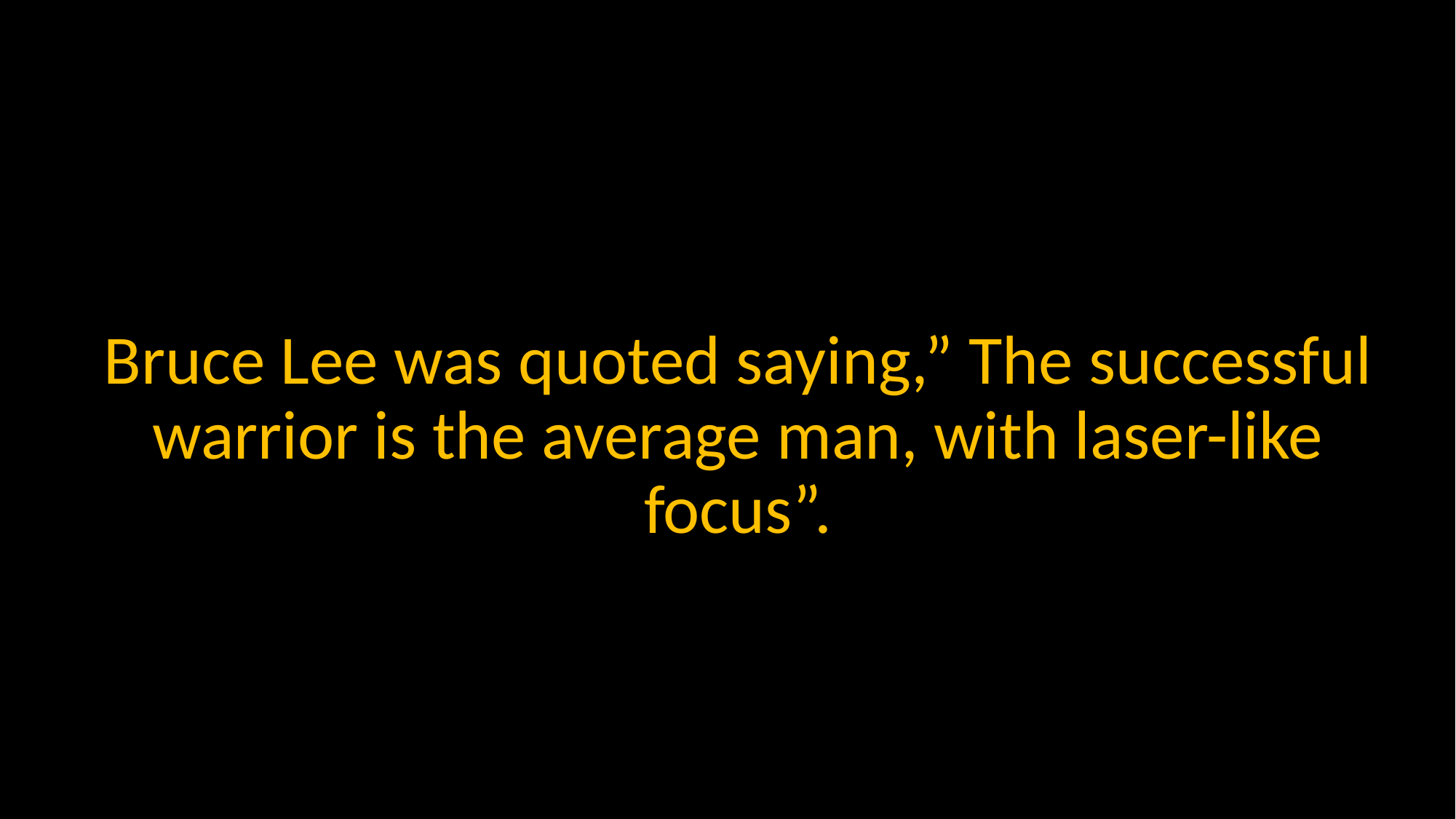

Bruce Lee was quoted saying,” The successful warrior is the average man, with laser-like focus”.